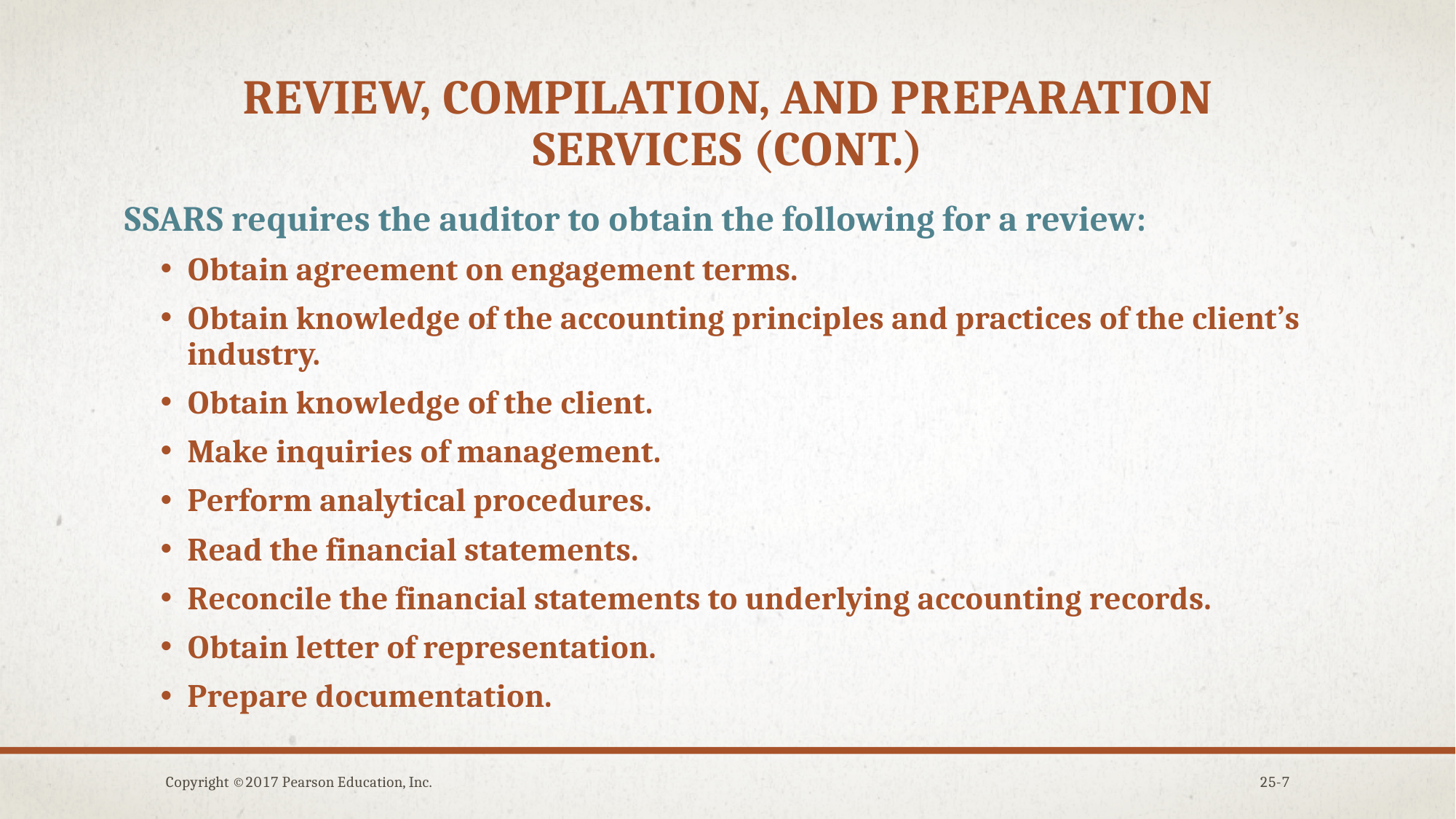

# Review, compilation, and preparation services (cont.)
SSARS requires the auditor to obtain the following for a review:
Obtain agreement on engagement terms.
Obtain knowledge of the accounting principles and practices of the client’s industry.
Obtain knowledge of the client.
Make inquiries of management.
Perform analytical procedures.
Read the financial statements.
Reconcile the financial statements to underlying accounting records.
Obtain letter of representation.
Prepare documentation.

Copyright ©2017 Pearson Education, Inc.
25-7